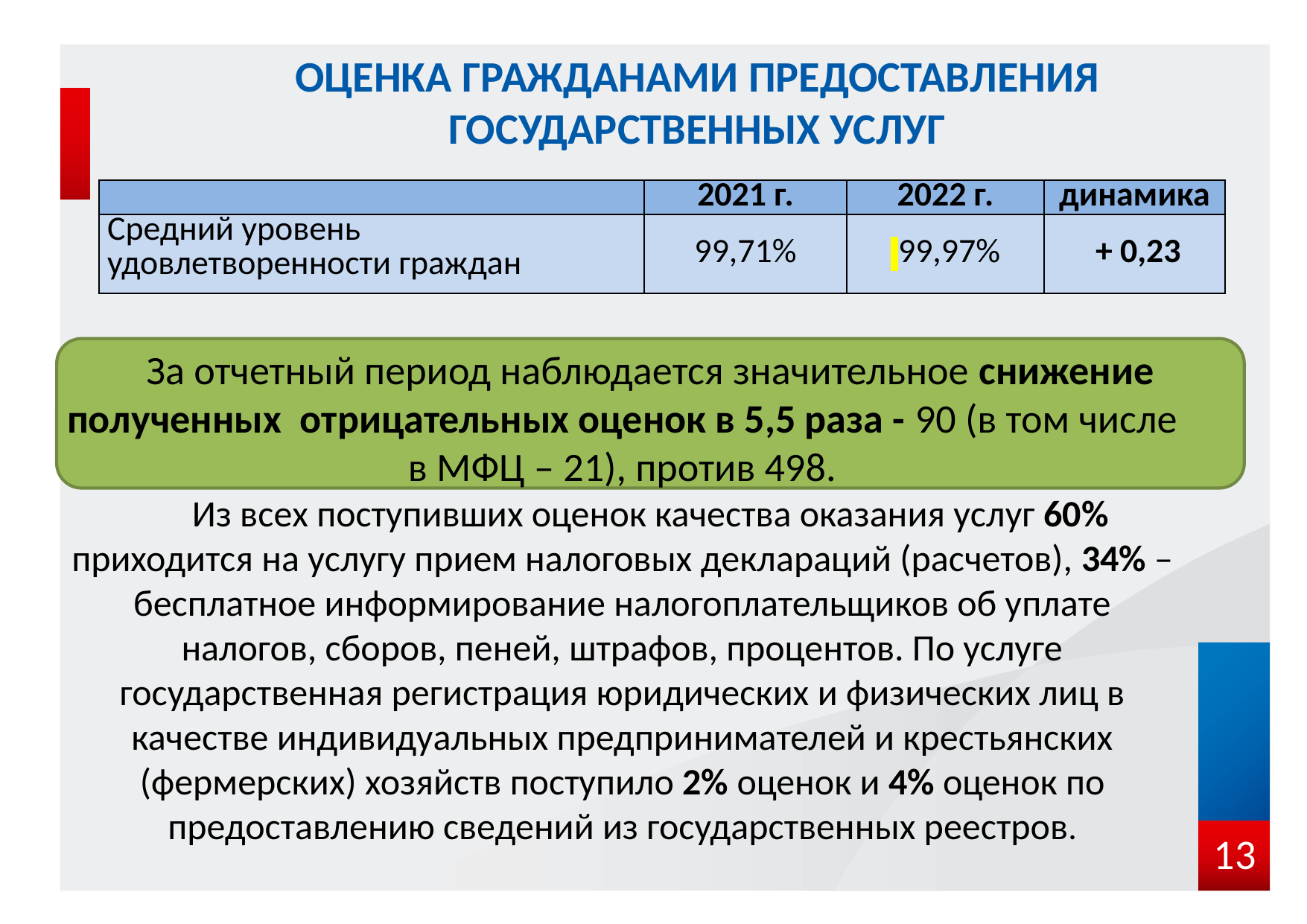

# Оценка гражданами предоставления государственных услуг
|  | 2021 г. | 2022 г. | динамика |
| --- | --- | --- | --- |
| Средний уровень удовлетворенности граждан | 99,71% | 99,97% | + 0,23 |
За отчетный период наблюдается значительное снижение полученных  отрицательных оценок в 5,5 раза - 90 (в том числе в МФЦ – 21), против 498.
Из всех поступивших оценок качества оказания услуг 60% приходится на услугу прием налоговых деклараций (расчетов), 34% – бесплатное информирование налогоплательщиков об уплате налогов, сборов, пеней, штрафов, процентов. По услуге государственная регистрация юридических и физических лиц в качестве индивидуальных предпринимателей и крестьянских (фермерских) хозяйств поступило 2% оценок и 4% оценок по предоставлению сведений из государственных реестров.

13